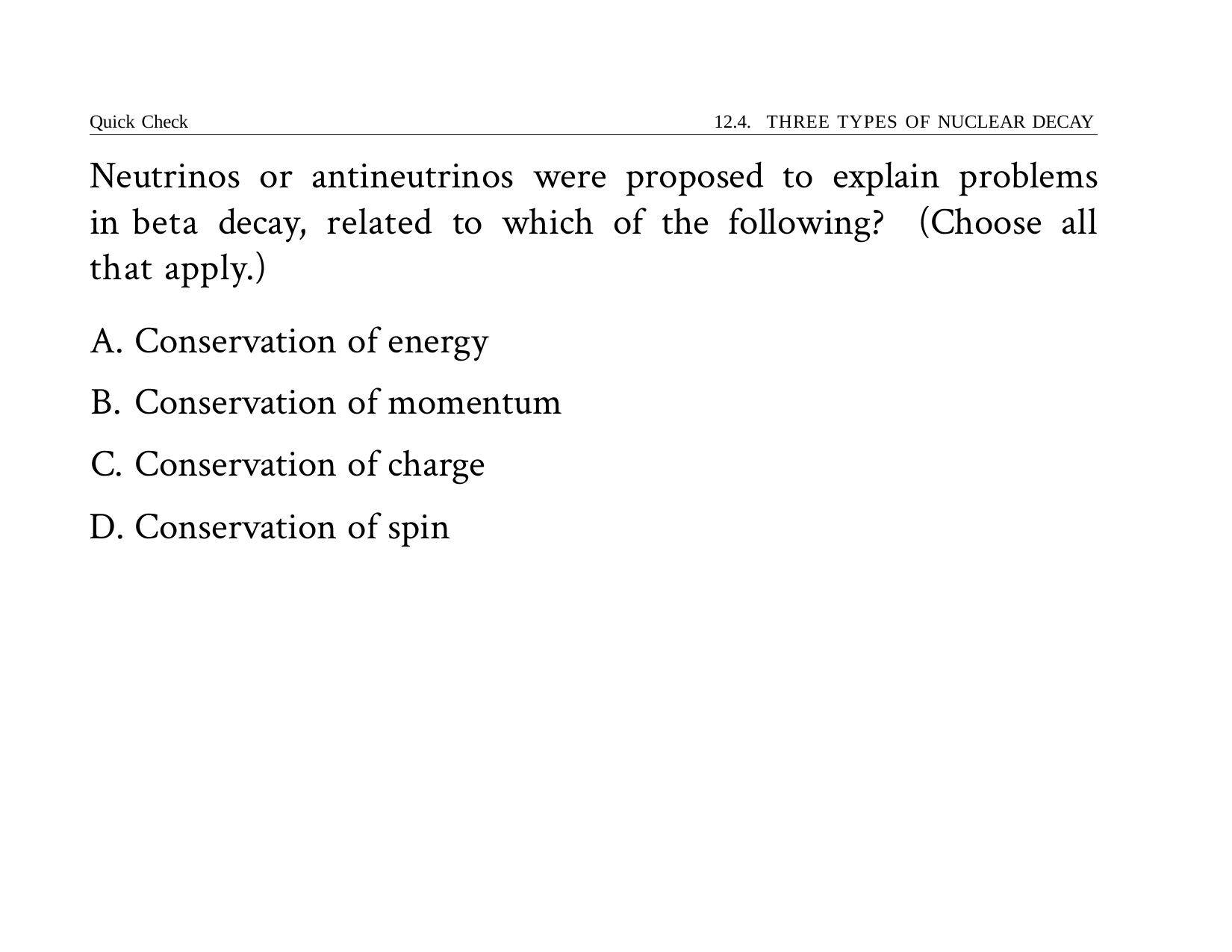

Quick Check	12.4.  THREE TYPES OF NUCLEAR DECAY

# Neutrinos or antineutrinos were proposed to explain problems in beta decay, related to which of the following?  (Choose all that apply.)
Conservation of energy
Conservation of momentum
Conservation of charge
Conservation of spin